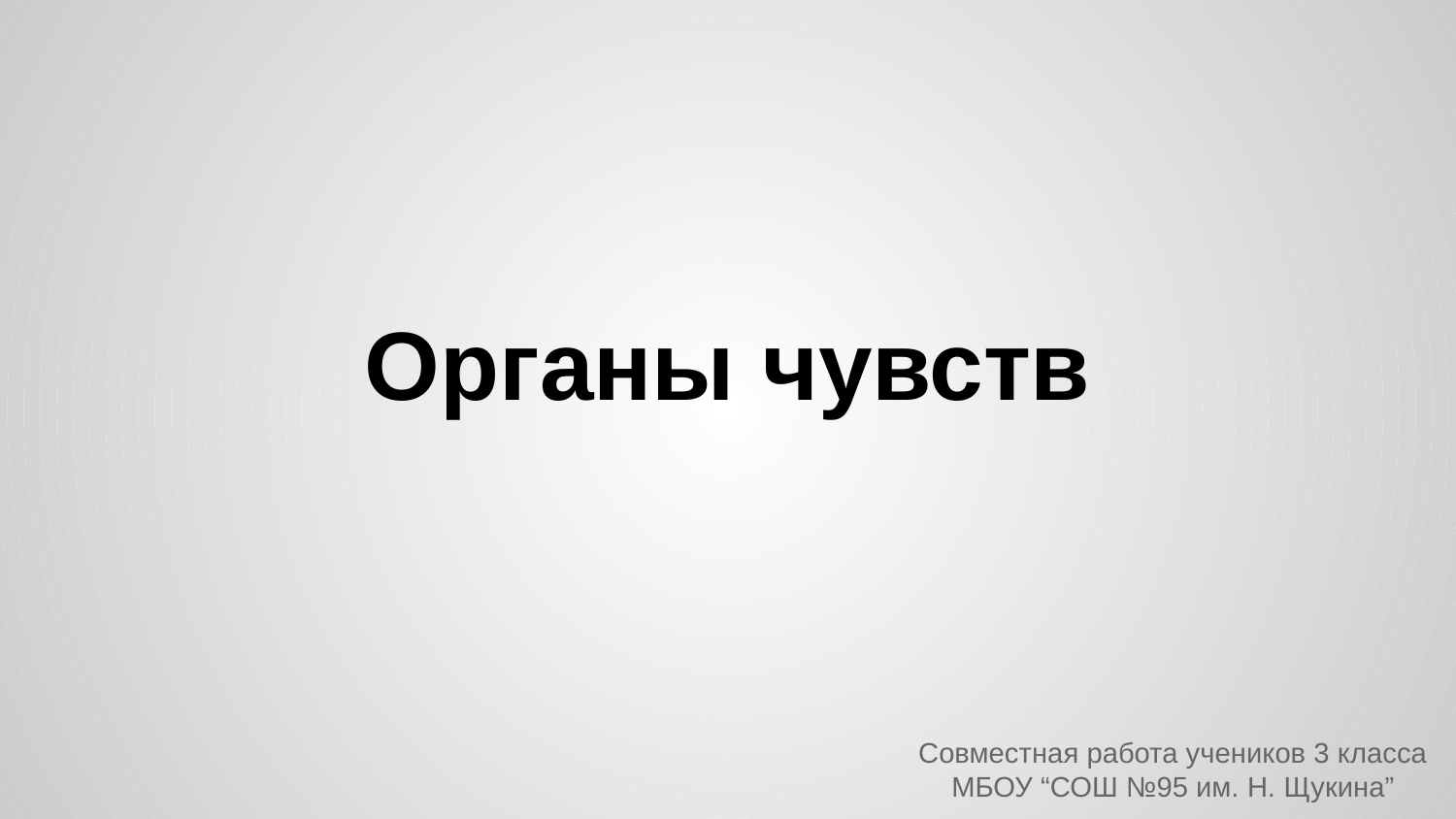

# Органы чувств
Совместная работа учеников 3 класса МБОУ “СОШ №95 им. Н. Щукина”